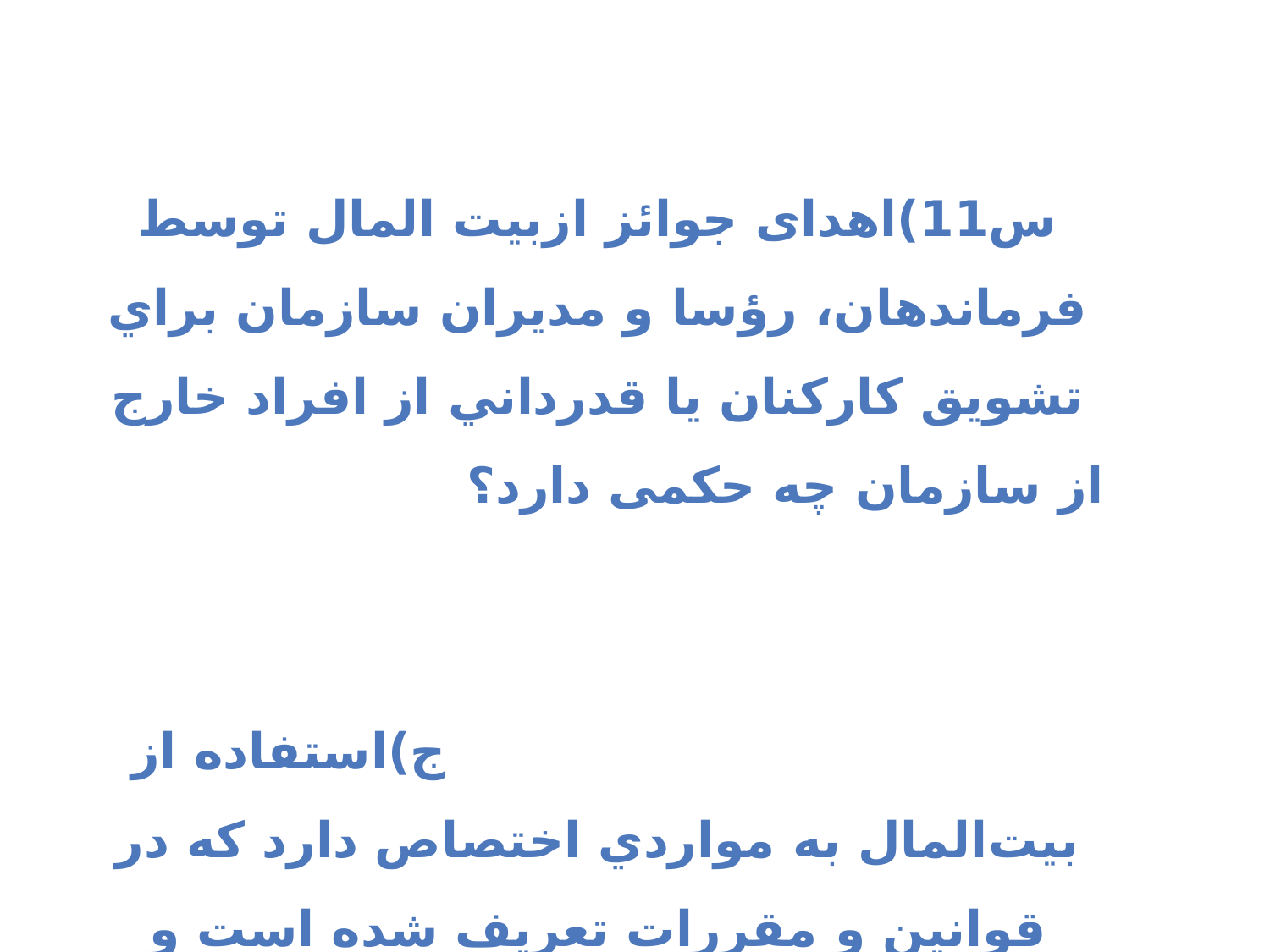

س11)اهدای جوائز ازبیت المال توسط فرماندهان، رؤسا و مديران سازمان براي تشويق كاركنان يا قدرداني از افراد خارج از سازمان چه حکمی دارد؟                                                                                                                                                                                   ج)استفاده از بيت‌المال به مواردي اختصاص دارد كه در قوانين و مقررات تعريف شده است و صرف آن در موارد ديگر جايز نيست و موجب ضمان است، مگر مواردي كه جايزه و تشويق در برنامه و بودجه سازمان مصوّب شده باشد.